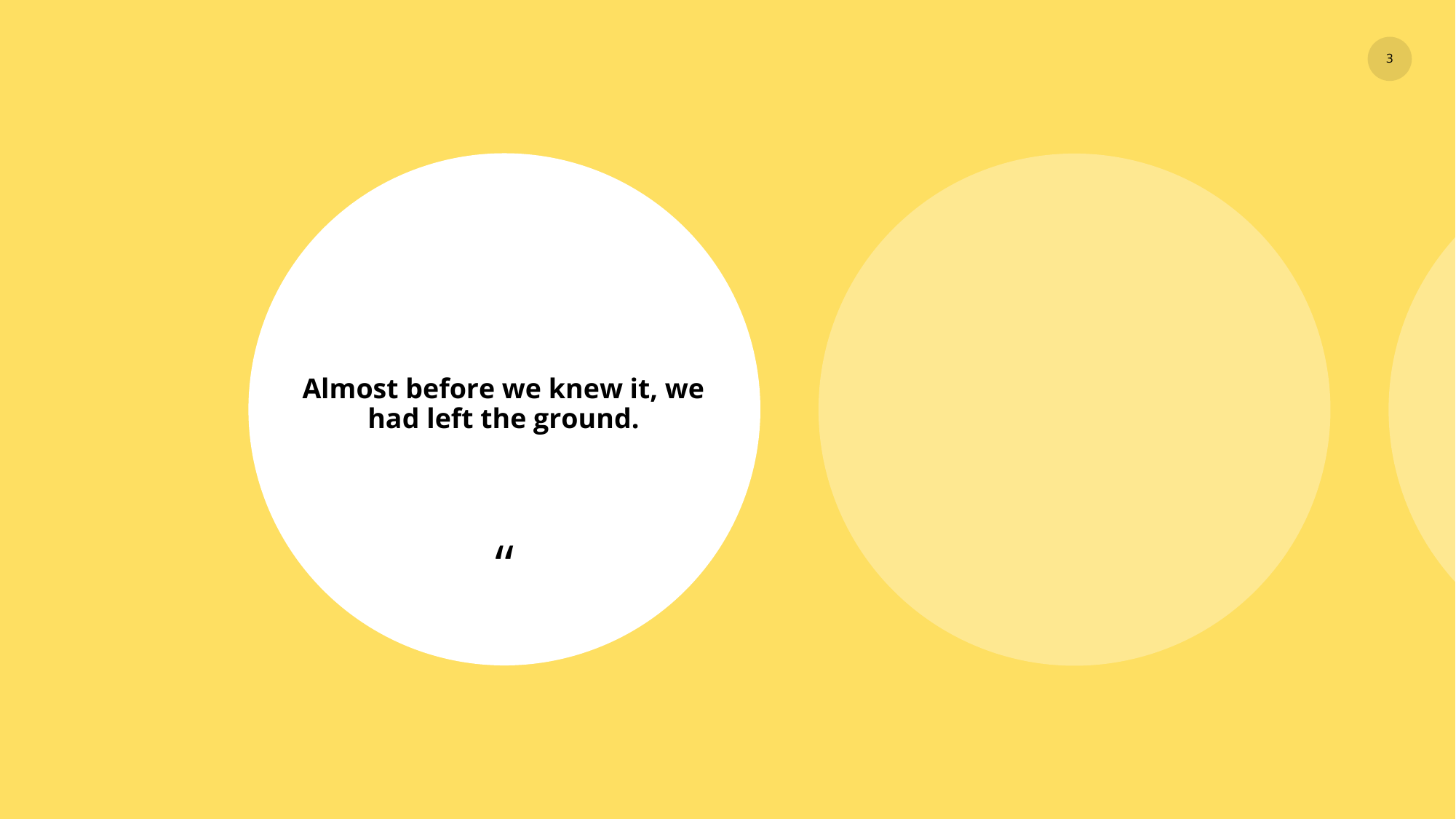

3

Almost before we knew it, we had left the ground.